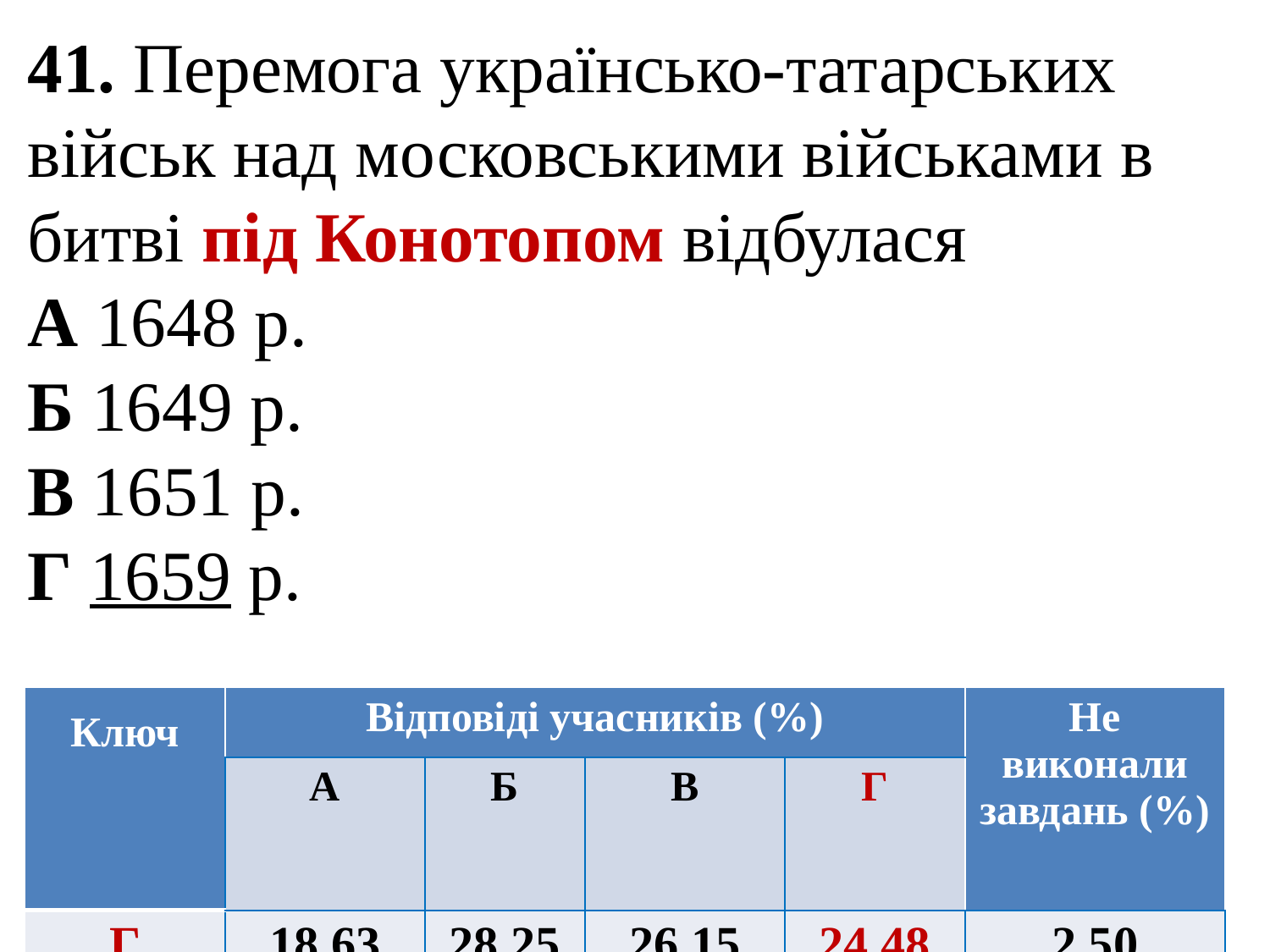

41. Перемога українсько-татарських військ над московськими військами в битві під Конотопом відбулася
А 1648 р.
Б 1649 р.
В 1651 р.
Г 1659 р.
| Ключ | Відповіді учасників (%) |  |  |  | Не виконали завдань (%) |
| --- | --- | --- | --- | --- | --- |
|  | А | Б | В | Г |  |
| Г | 18,63 | 28,25 | 26,15 | 24,48 | 2,50 |